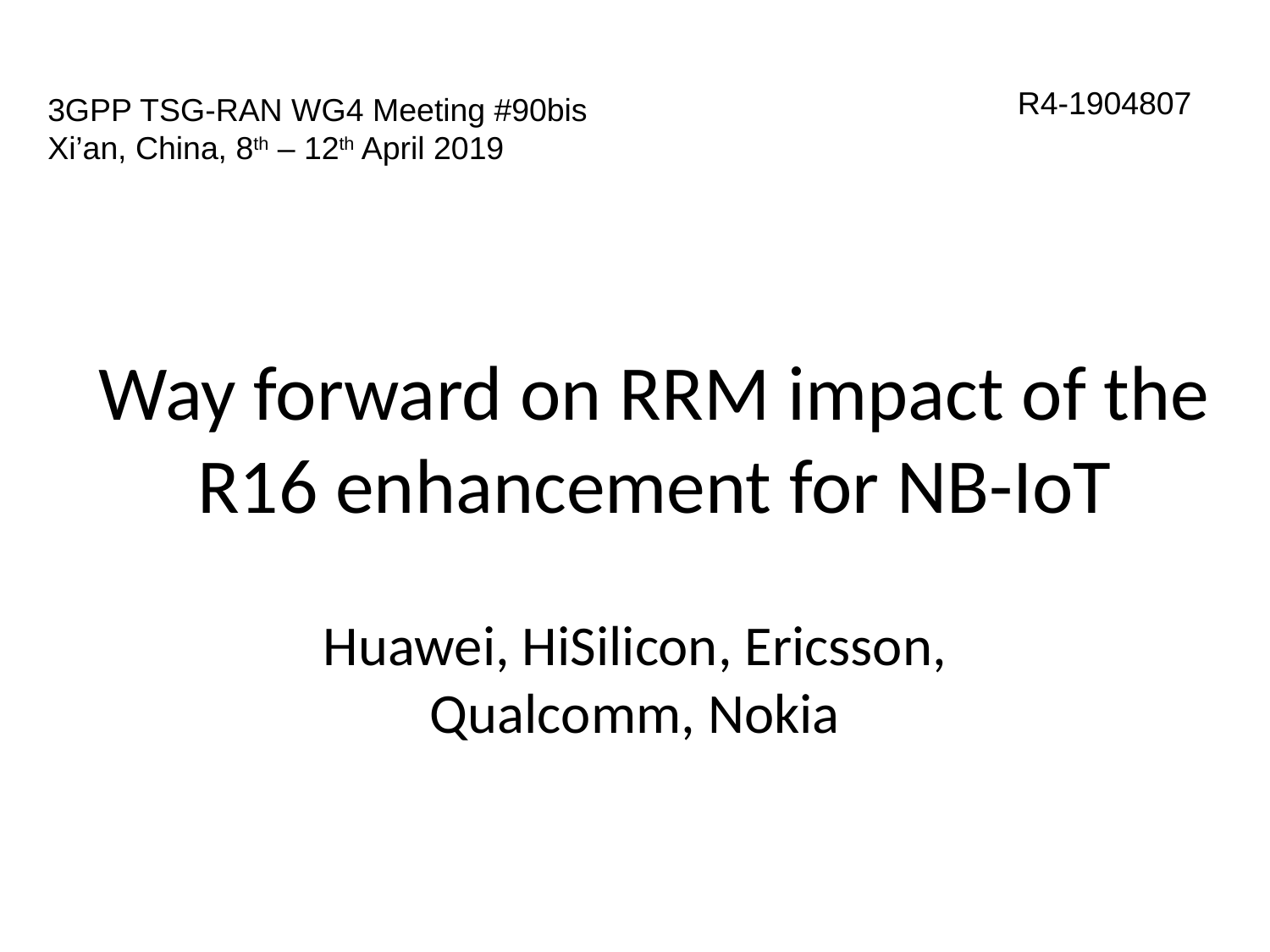

# 3GPP TSG-RAN WG4 Meeting #90bis Xi’an, China, 8th – 12th April 2019
R4-1904807
Way forward on RRM impact of the R16 enhancement for NB-IoT
Huawei, HiSilicon, Ericsson, Qualcomm, Nokia